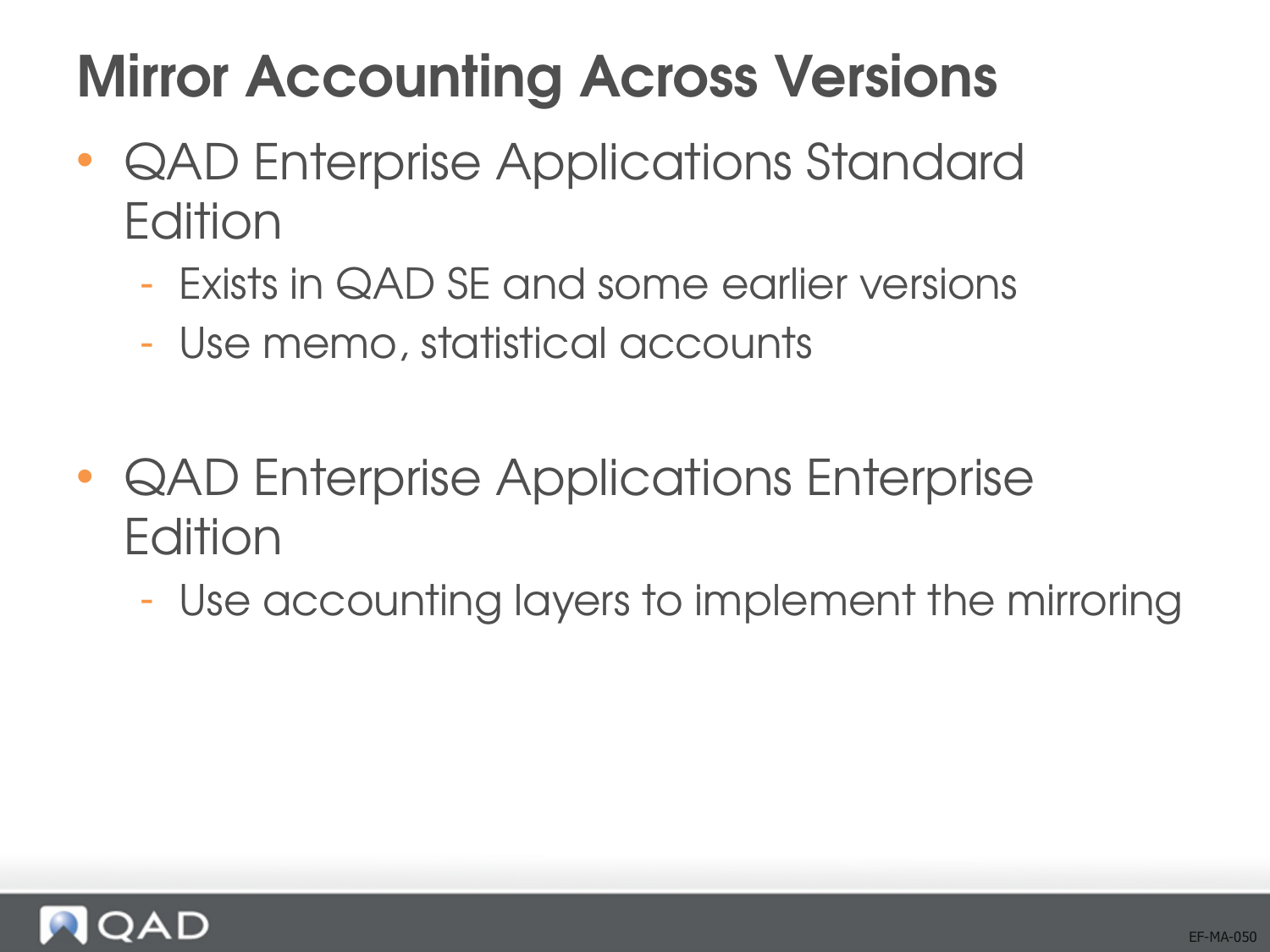

# Mirror Accounting Across Versions
QAD Enterprise Applications Standard Edition
Exists in QAD SE and some earlier versions
Use memo, statistical accounts

QAD Enterprise Applications Enterprise Edition
Use accounting layers to implement the mirroring
EF-MA-050